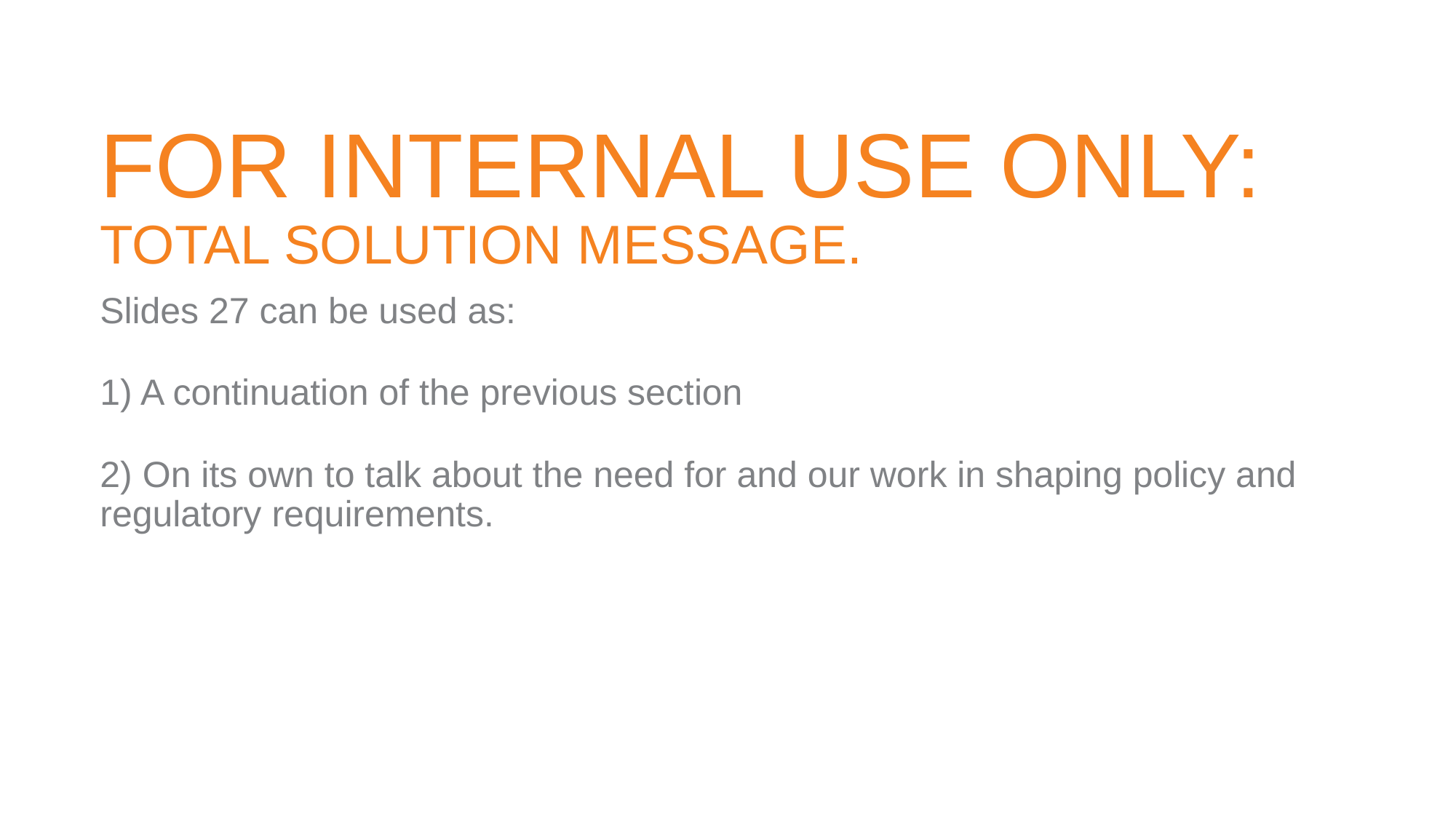

# FOR INTERNAL USE ONLY: TOTAL SOLUTION MESSAGE.
Slides 27 can be used as:
1) A continuation of the previous section
2) On its own to talk about the need for and our work in shaping policy and regulatory requirements.